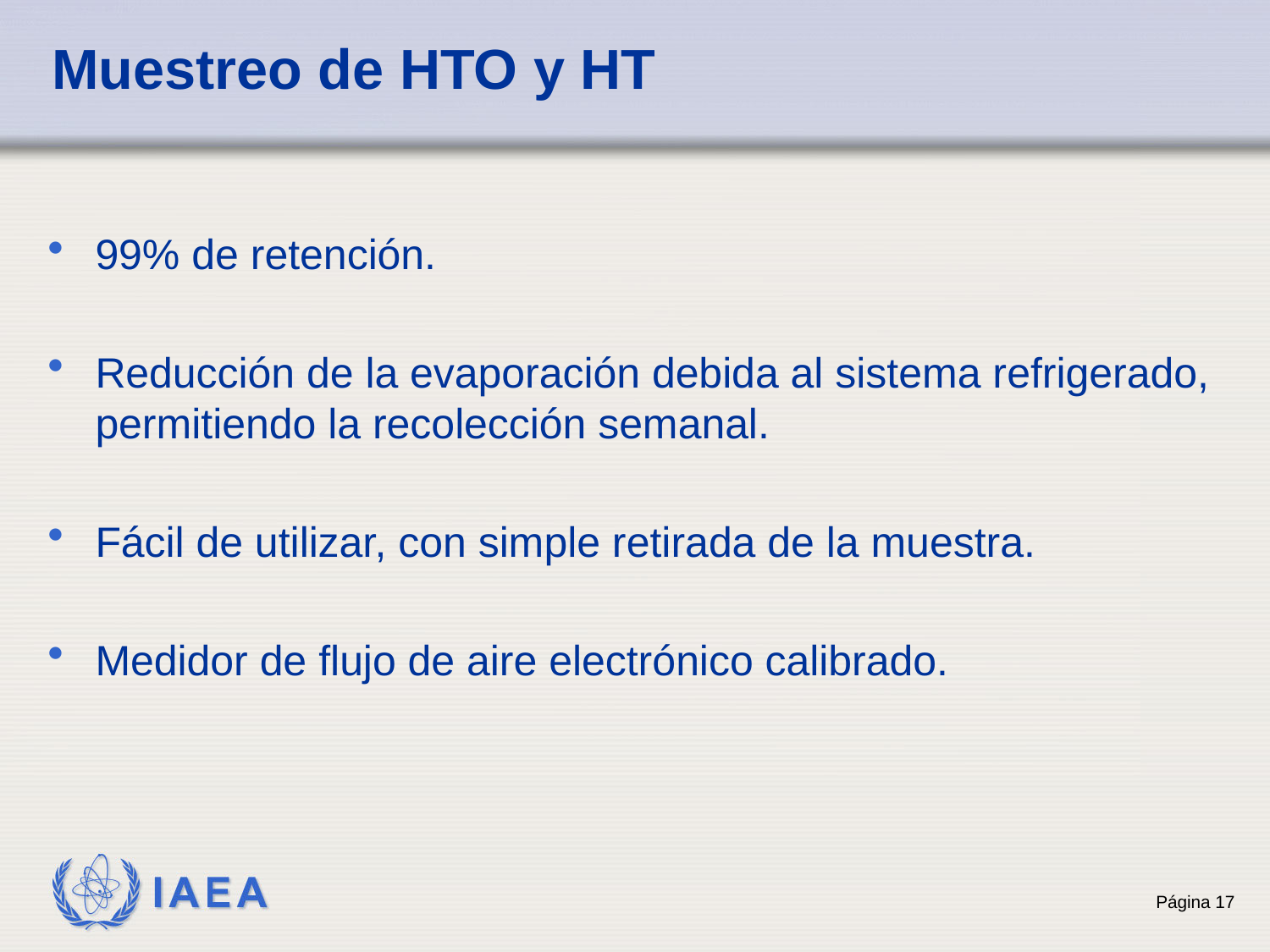

# Muestreo de HTO y HT
99% de retención.

Reducción de la evaporación debida al sistema refrigerado, permitiendo la recolección semanal.

Fácil de utilizar, con simple retirada de la muestra.

Medidor de flujo de aire electrónico calibrado.
Página 17